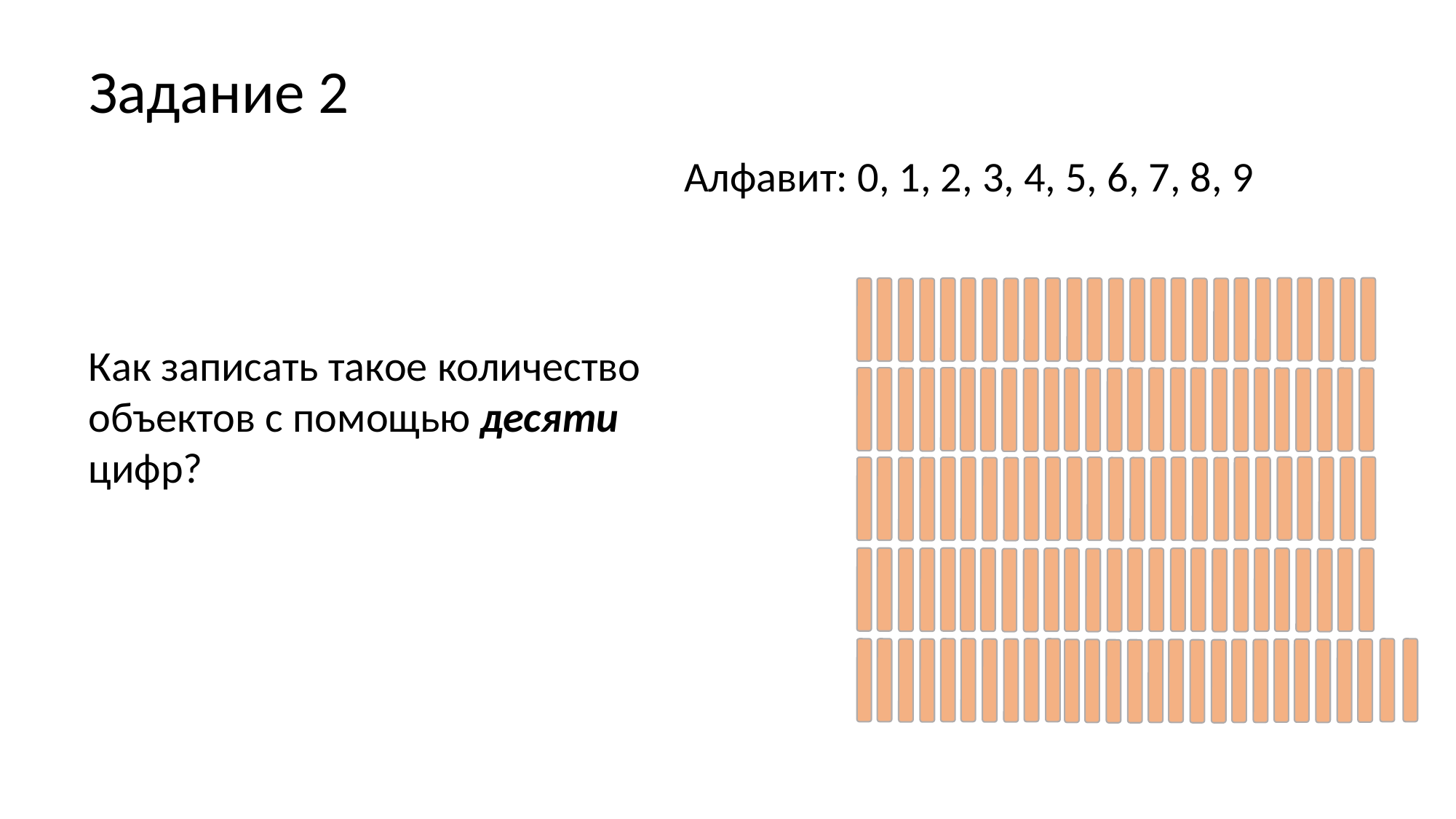

# Задание 2
Алфавит: 0, 1, 2, 3, 4, 5, 6, 7, 8, 9

Как записать такое количество объектов с помощью десяти цифр?